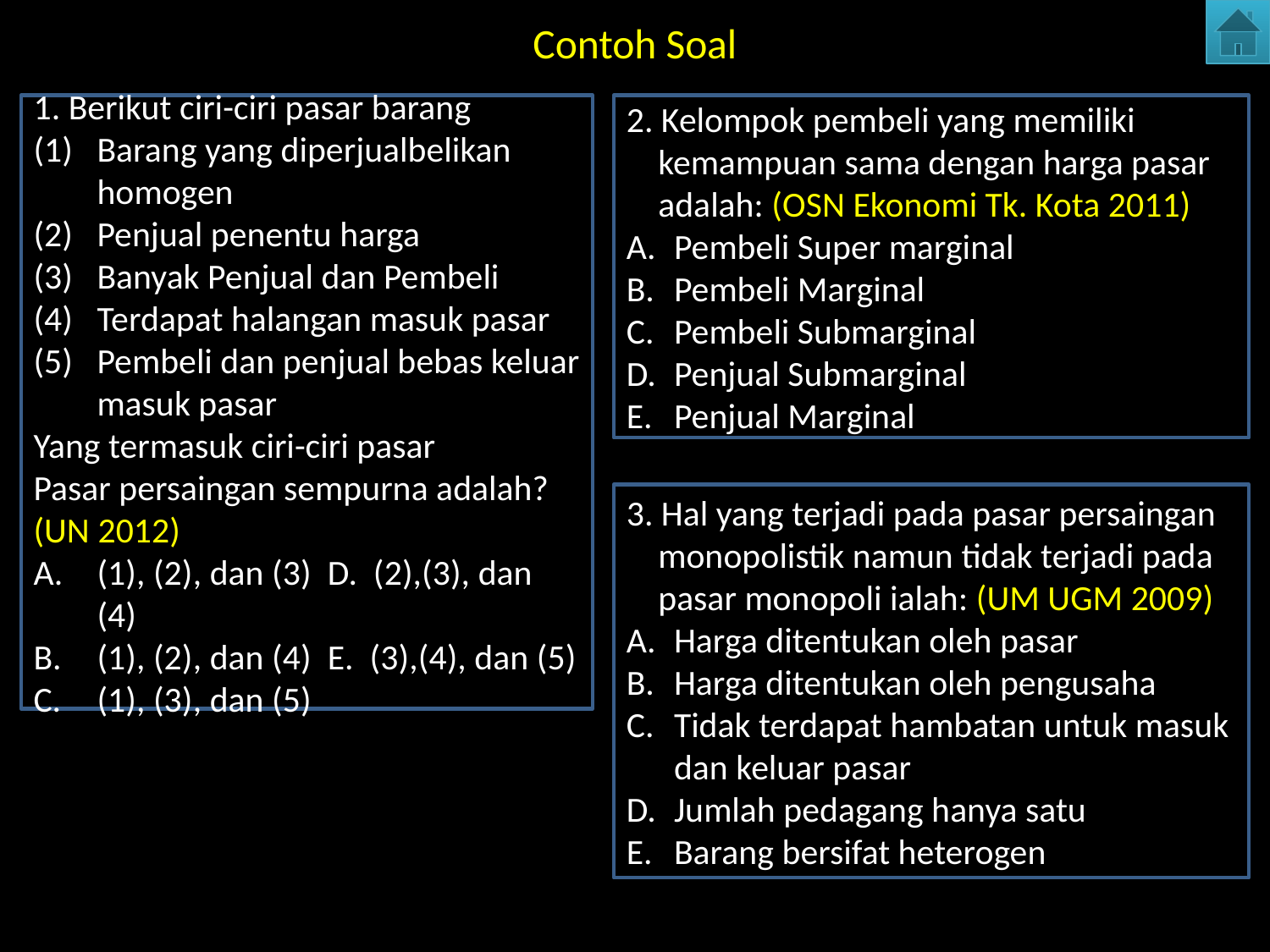

# Contoh Soal
1. Berikut ciri-ciri pasar barang
Barang yang diperjualbelikan homogen
Penjual penentu harga
Banyak Penjual dan Pembeli
Terdapat halangan masuk pasar
Pembeli dan penjual bebas keluar masuk pasar
Yang termasuk ciri-ciri pasar
Pasar persaingan sempurna adalah?
(UN 2012)
(1), (2), dan (3)  D.  (2),(3), dan (4)
(1), (2), dan (4)  E.  (3),(4), dan (5)
(1), (3), dan (5)
2. Kelompok pembeli yang memiliki kemampuan sama dengan harga pasar adalah: (OSN Ekonomi Tk. Kota 2011)
Pembeli Super marginal
Pembeli Marginal
Pembeli Submarginal
Penjual Submarginal
Penjual Marginal
3. Hal yang terjadi pada pasar persaingan monopolistik namun tidak terjadi pada pasar monopoli ialah: (UM UGM 2009)
Harga ditentukan oleh pasar
Harga ditentukan oleh pengusaha
Tidak terdapat hambatan untuk masuk dan keluar pasar
Jumlah pedagang hanya satu
Barang bersifat heterogen